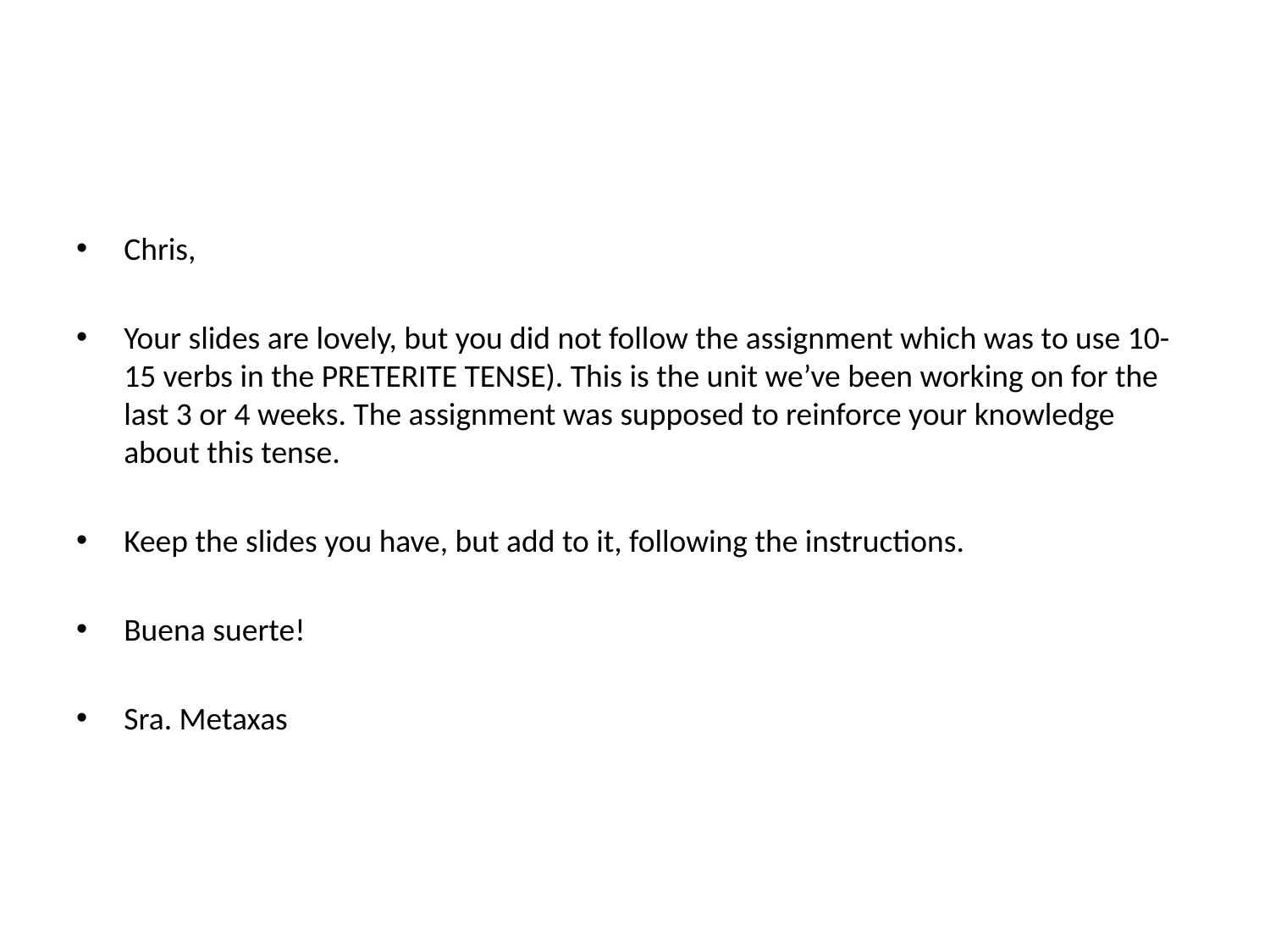

#
Chris,

Your slides are lovely, but you did not follow the assignment which was to use 10-15 verbs in the PRETERITE TENSE). This is the unit we’ve been working on for the last 3 or 4 weeks. The assignment was supposed to reinforce your knowledge about this tense.

Keep the slides you have, but add to it, following the instructions.

Buena suerte!

Sra. Metaxas